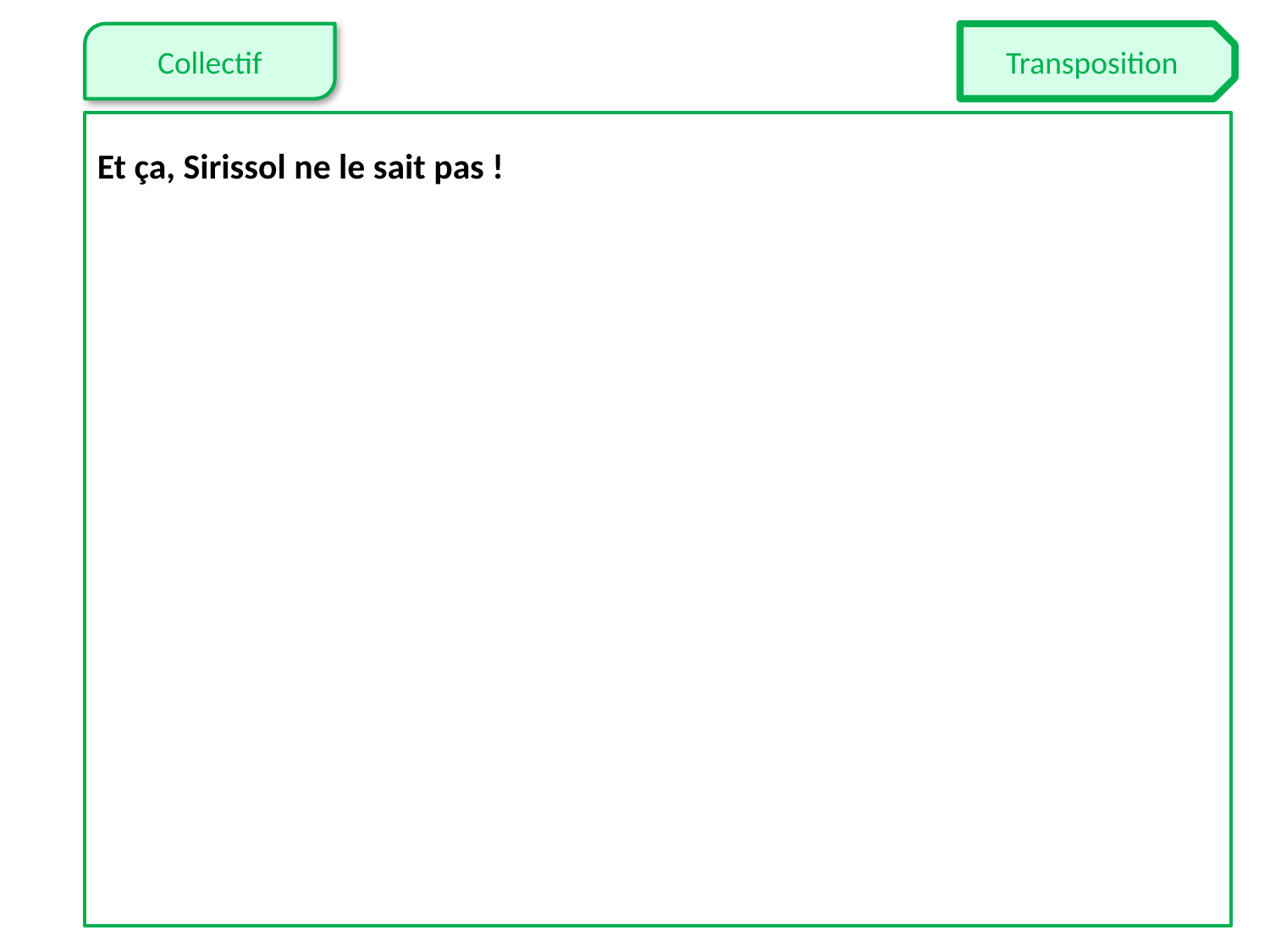

Et ça, Sirissol ne le sait pas !